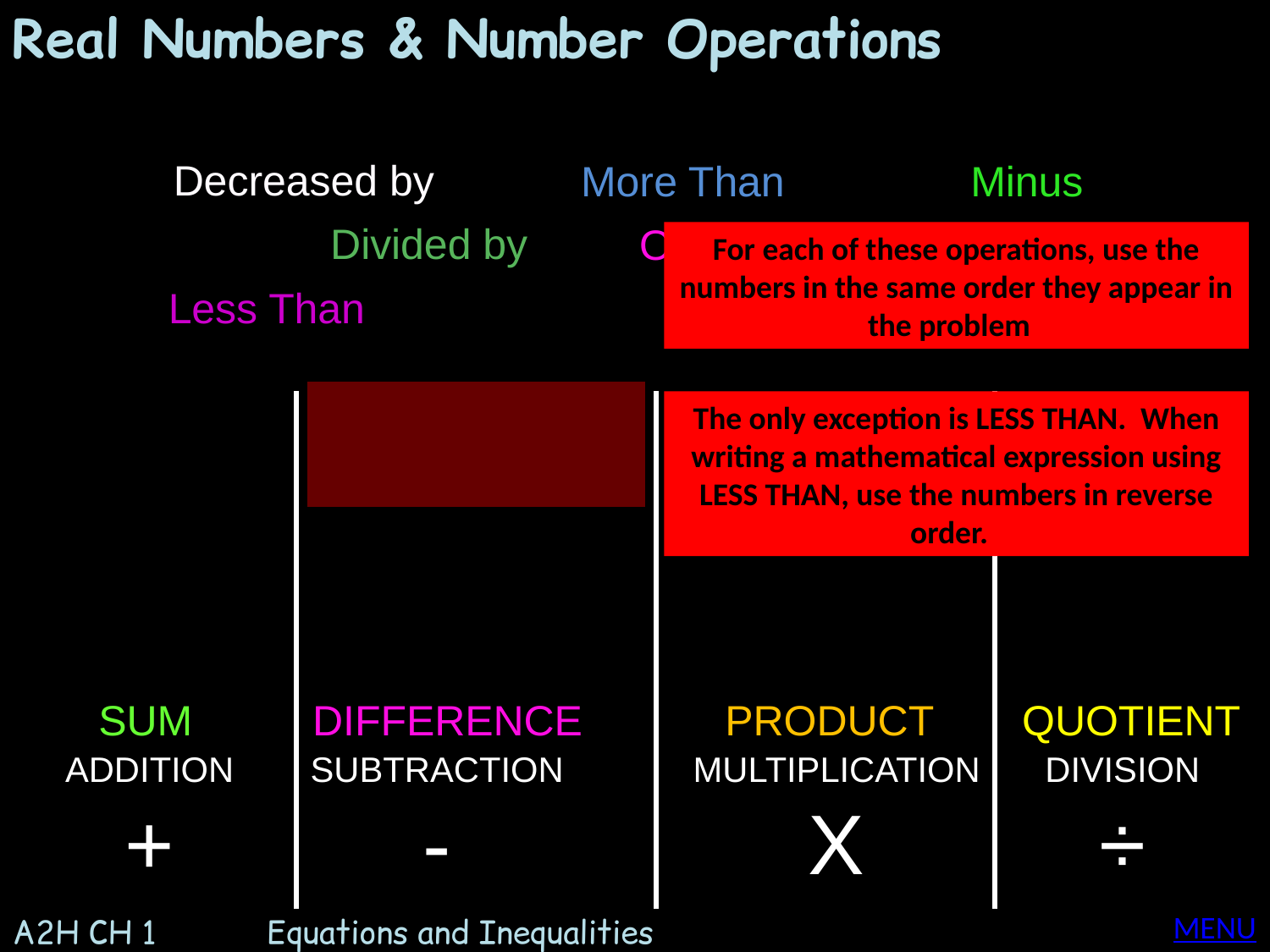

Real Numbers & Number Operations
VOCABULARY
Decreased by
More Than
Minus
Divided by
Of
Times
For each of these operations, use the numbers in the same order they appear in the problem
Less Than
Increased by

The only exception is LESS THAN.  When writing a mathematical expression using LESS THAN, use the numbers in reverse order.
SUM
DIFFERENCE
PRODUCT
QUOTIENT
ADDITION
+
SUBTRACTION
-
MULTIPLICATION
X
DIVISION
÷
MENU
A2H CH 1 	Equations and Inequalities